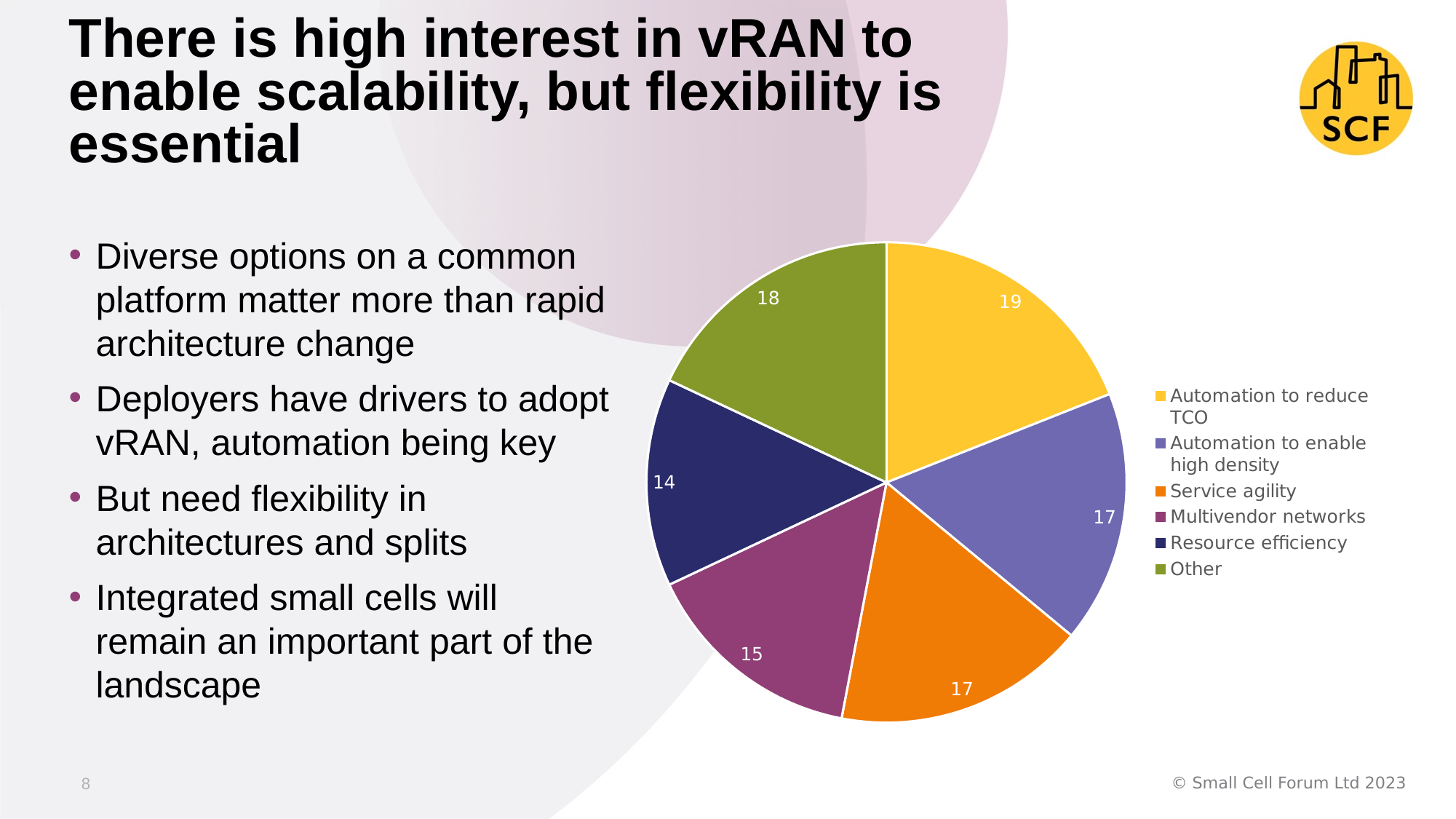

# There is high interest in vRAN to enable scalability, but flexibility is essential

### Chart

| Category |  |
|---|---|
| Automation to reduce TCO | 19.0 |
| Automation to enable high density | 17.0 |
| Service agility | 17.0 |
| Multivendor networks | 15.0 |
| Resource efficiency | 14.0 |
| Other | 18.0 |
Diverse options on a common platform matter more than rapid architecture change
Deployers have drivers to adopt vRAN, automation being key
But need flexibility in architectures and splits
Integrated small cells will remain an important part of the landscape
8
© Small Cell Forum Ltd 2023